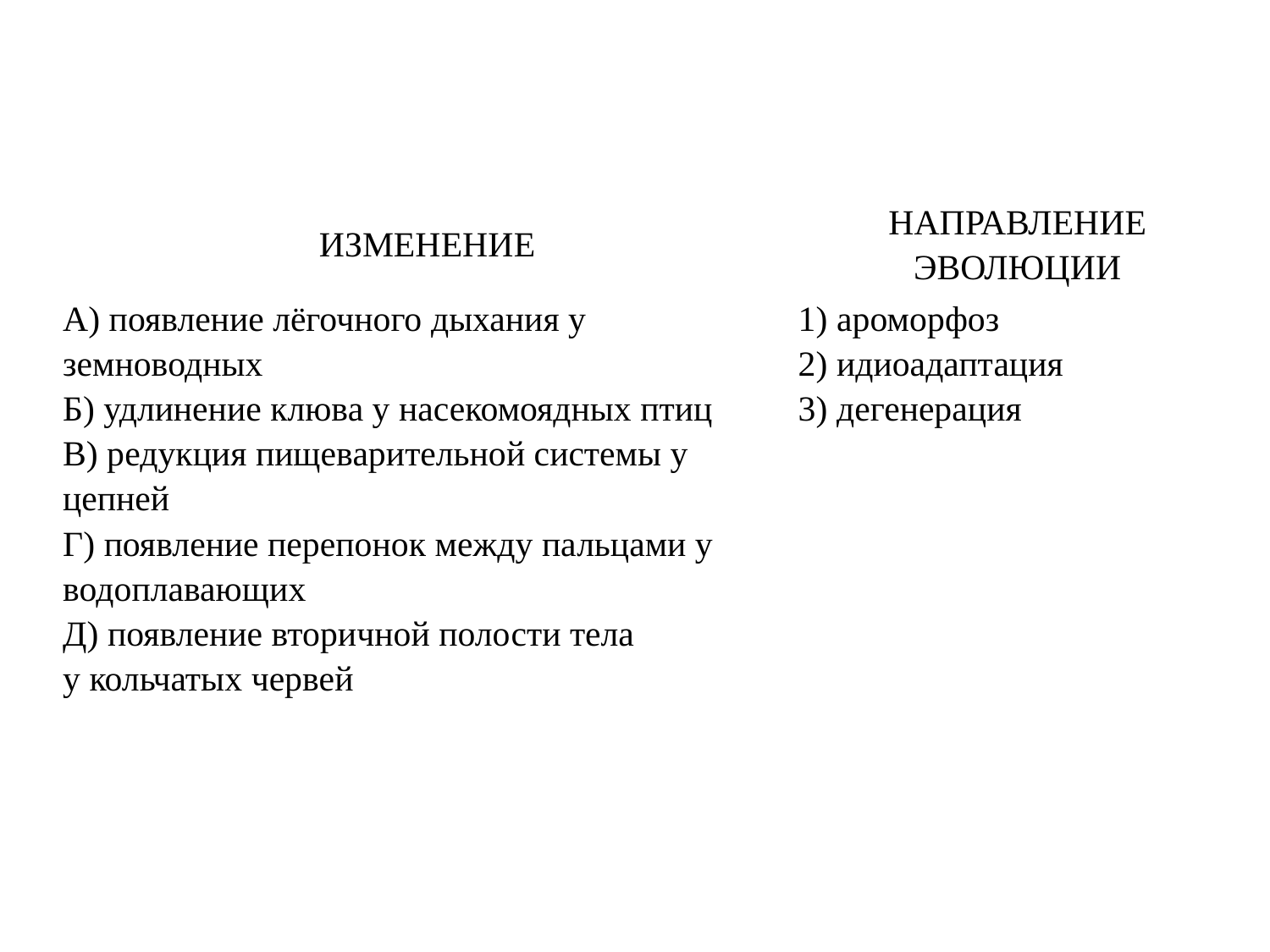

| ИЗМЕНЕНИЕ | НАПРАВЛЕНИЕ ЭВОЛЮЦИИ |
| --- | --- |
| А) появление лёгочного дыхания у земноводных Б) удлинение клюва у насекомоядных птиц В) редукция пищеварительной системы у цепней Г) появление перепонок между пальцами у водоплавающих Д) появление вторичной полости тела у кольчатых червей | 1) ароморфоз 2) идиоадаптация 3) дегенерация |